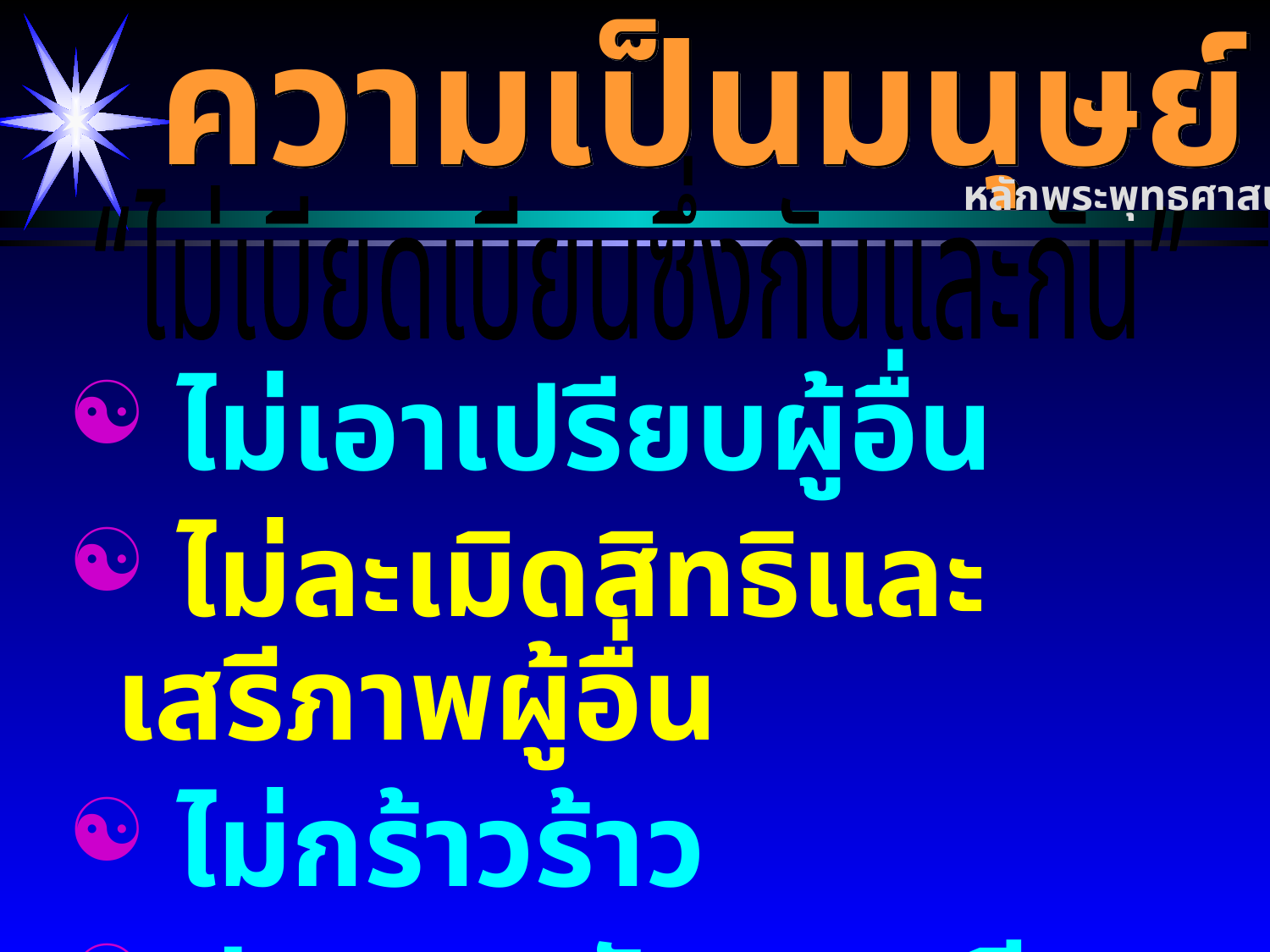

# ความเป็นมนุษย์
“ไม่เบียดเบียนซึ่งกันและกัน”
หลักพระพุทธศาสนา
 ไม่เอาเปรียบผู้อื่น
 ไม่ละเมิดสิทธิและเสรีภาพผู้อื่น
 ไม่กร้าวร้าว
 ประกอบสัมมาอาชีพ สร้างสังคมที่ดี